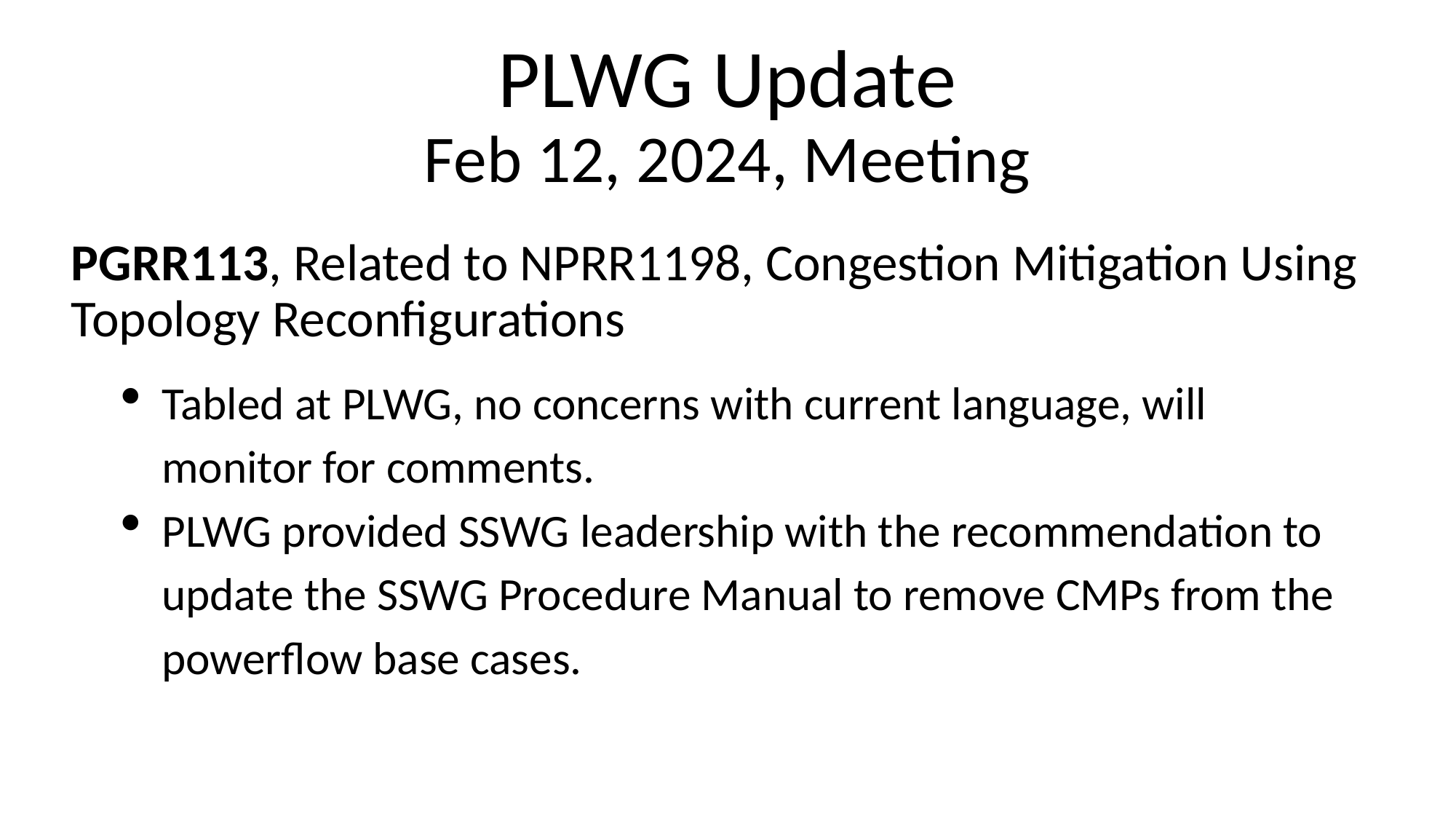

# PLWG Update Feb 12, 2024, Meeting
PGRR113, Related to NPRR1198, Congestion Mitigation Using Topology Reconfigurations
Tabled at PLWG, no concerns with current language, will monitor for comments.
PLWG provided SSWG leadership with the recommendation to update the SSWG Procedure Manual to remove CMPs from the powerflow base cases.